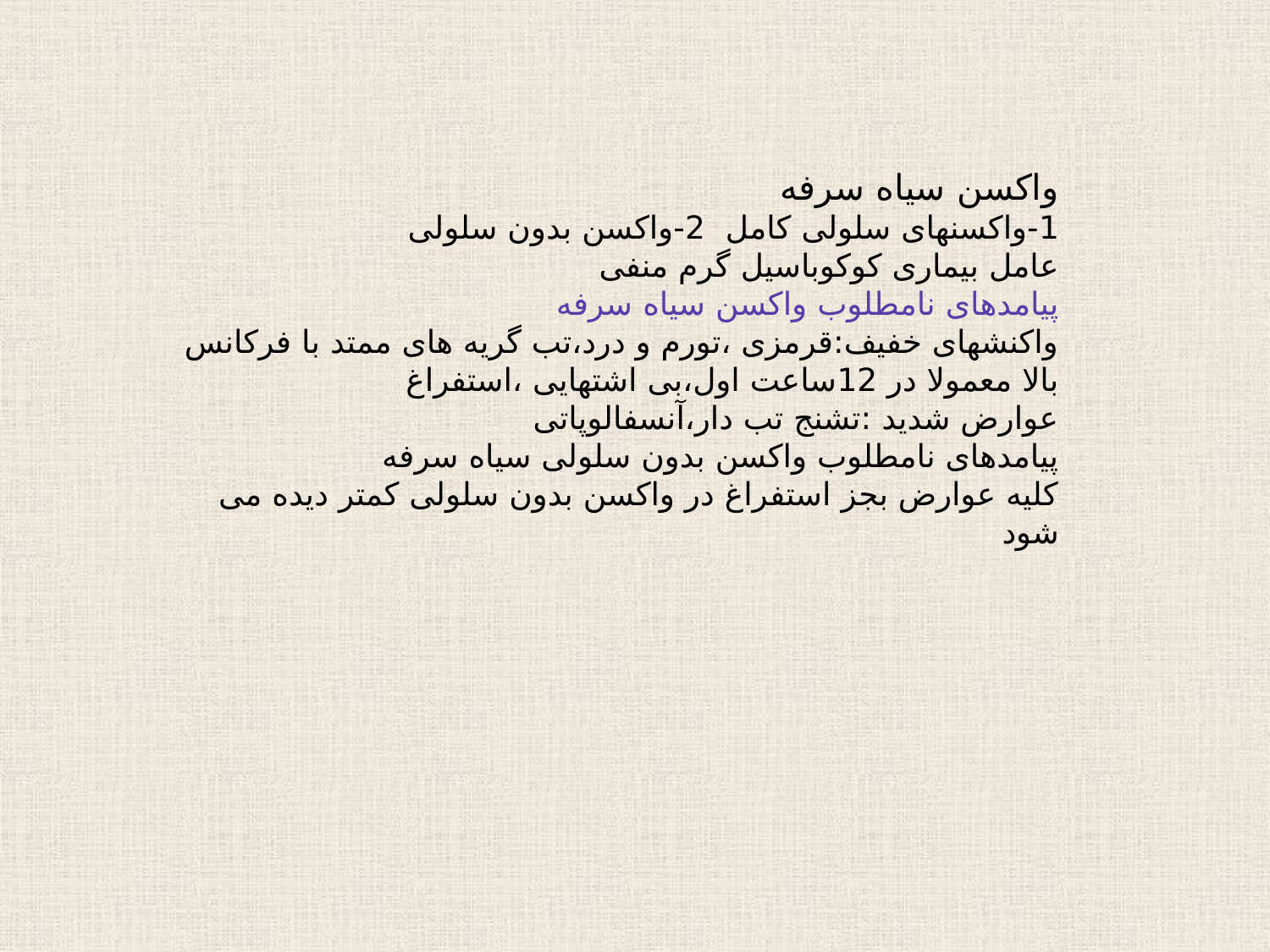

واکسن سیاه سرفه
1-واکسنهای سلولی کامل  2-واکسن بدون سلولی
عامل بیماری کوکوباسیل گرم منفی
پیامدهای نامطلوب واکسن سیاه سرفه
واکنشهای خفیف:قرمزی ،تورم و درد،تب گریه های ممتد با فرکانس بالا معمولا در 12ساعت اول،بی اشتهایی ،استفراغ
عوارض شدید :تشنج تب دار،آنسفالوپاتی
پیامدهای نامطلوب واکسن بدون سلولی سیاه سرفه
کلیه عوارض بجز استفراغ در واکسن بدون سلولی کمتر دیده می شود